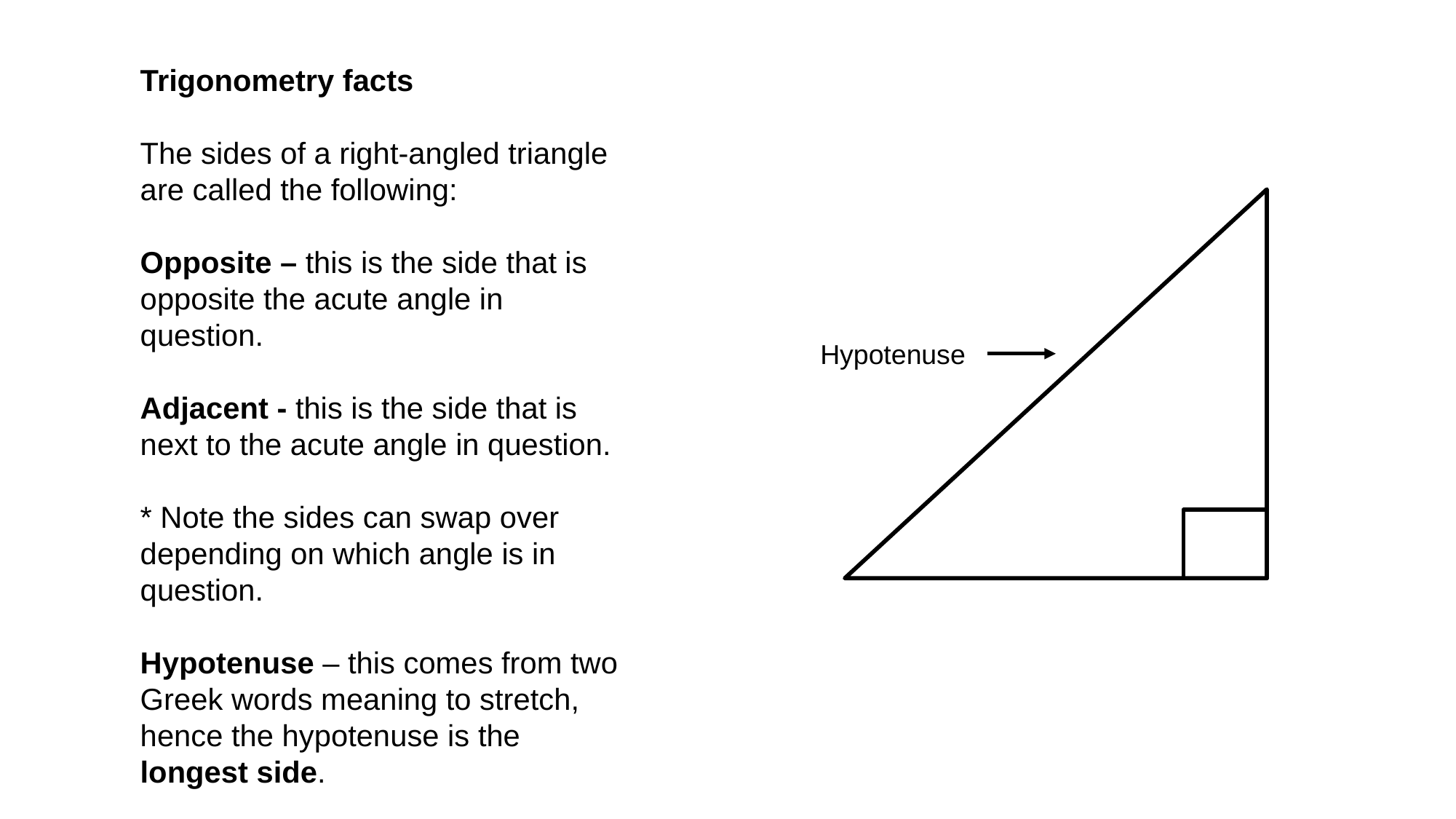

Trigonometry facts

The sides of a right-angled triangle are called the following:

Opposite – this is the side that is opposite the acute angle in question.

Adjacent - this is the side that is next to the acute angle in question.

* Note the sides can swap over depending on which angle is in question.

Hypotenuse – this comes from two Greek words meaning to stretch, hence the hypotenuse is the longest side.

Hypotenuse